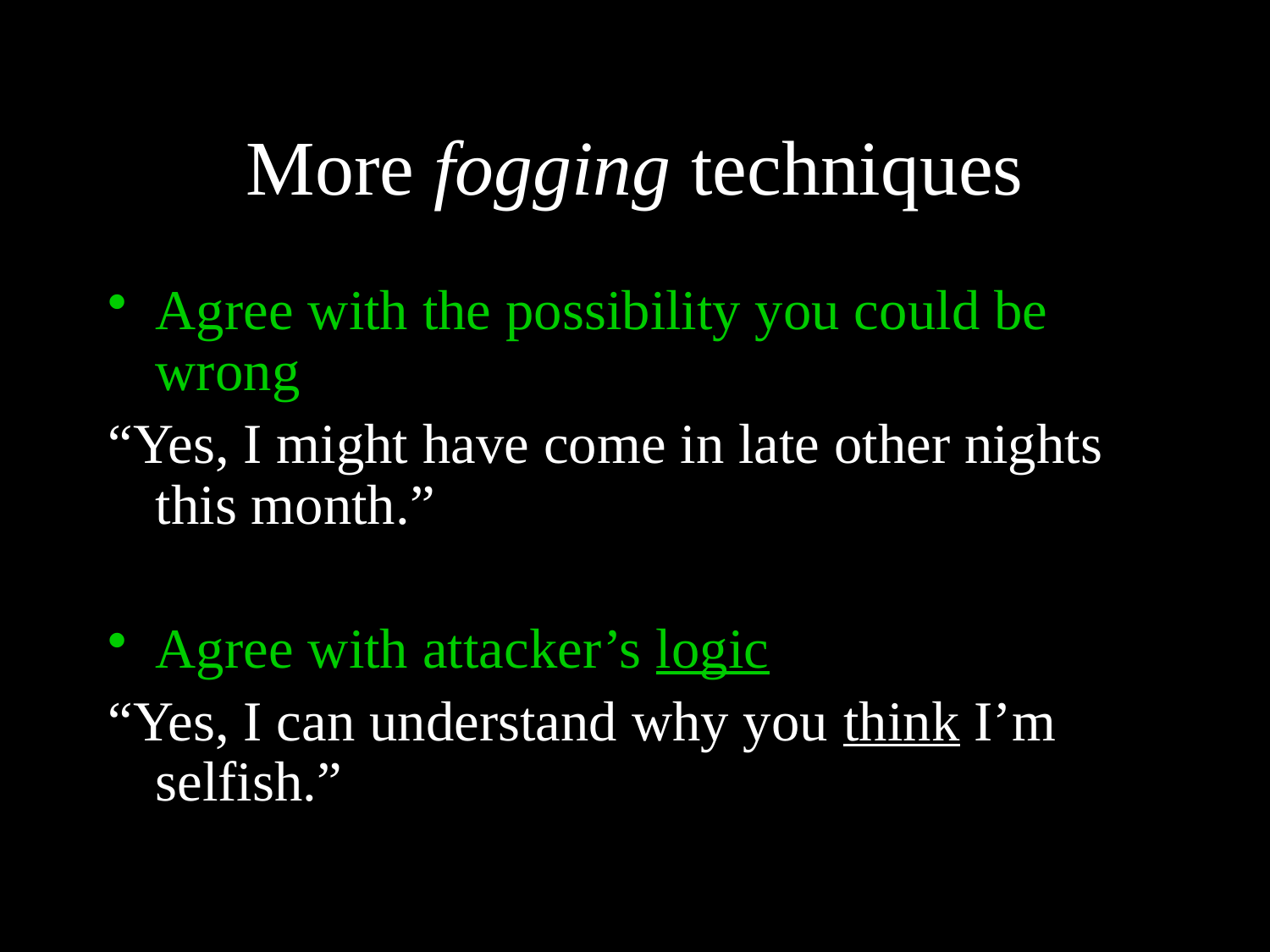

# More fogging techniques
Agree with the possibility you could be wrong
“Yes, I might have come in late other nights this month.”

Agree with attacker’s logic
“Yes, I can understand why you think I’m selfish.”